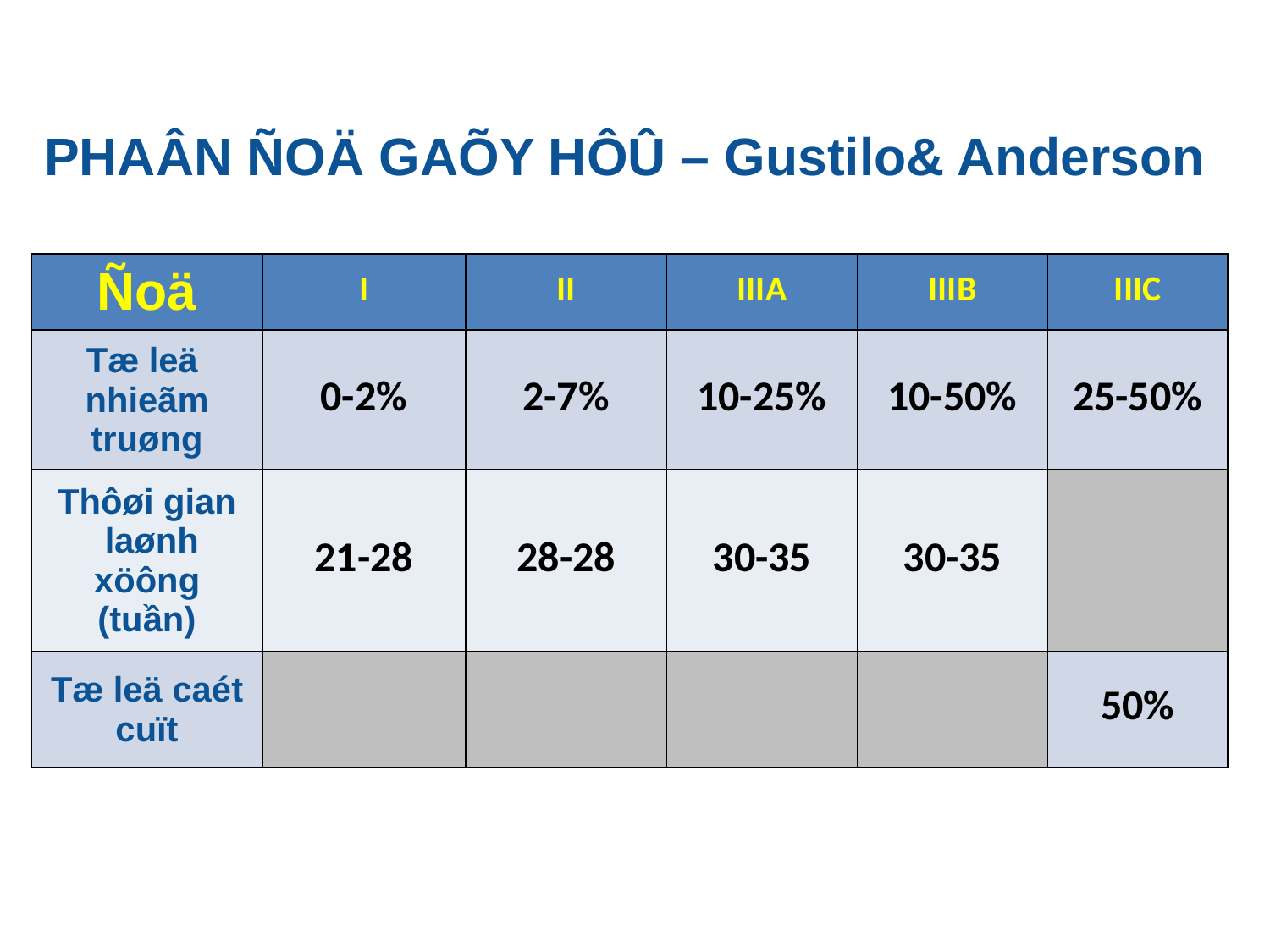

PHAÂN ÑOÄ GAÕY HÔÛ – Gustilo& Anderson
| Ñoä | I | II | IIIA | IIIB | IIIC |
| --- | --- | --- | --- | --- | --- |
| Tæ leä nhieãm truøng | 0-2% | 2-7% | 10-25% | 10-50% | 25-50% |
| Thôøi gian laønh xöông (tuần) | 21-28 | 28-28 | 30-35 | 30-35 |  |
| Tæ leä caét cuït |  |  |  |  | 50% |